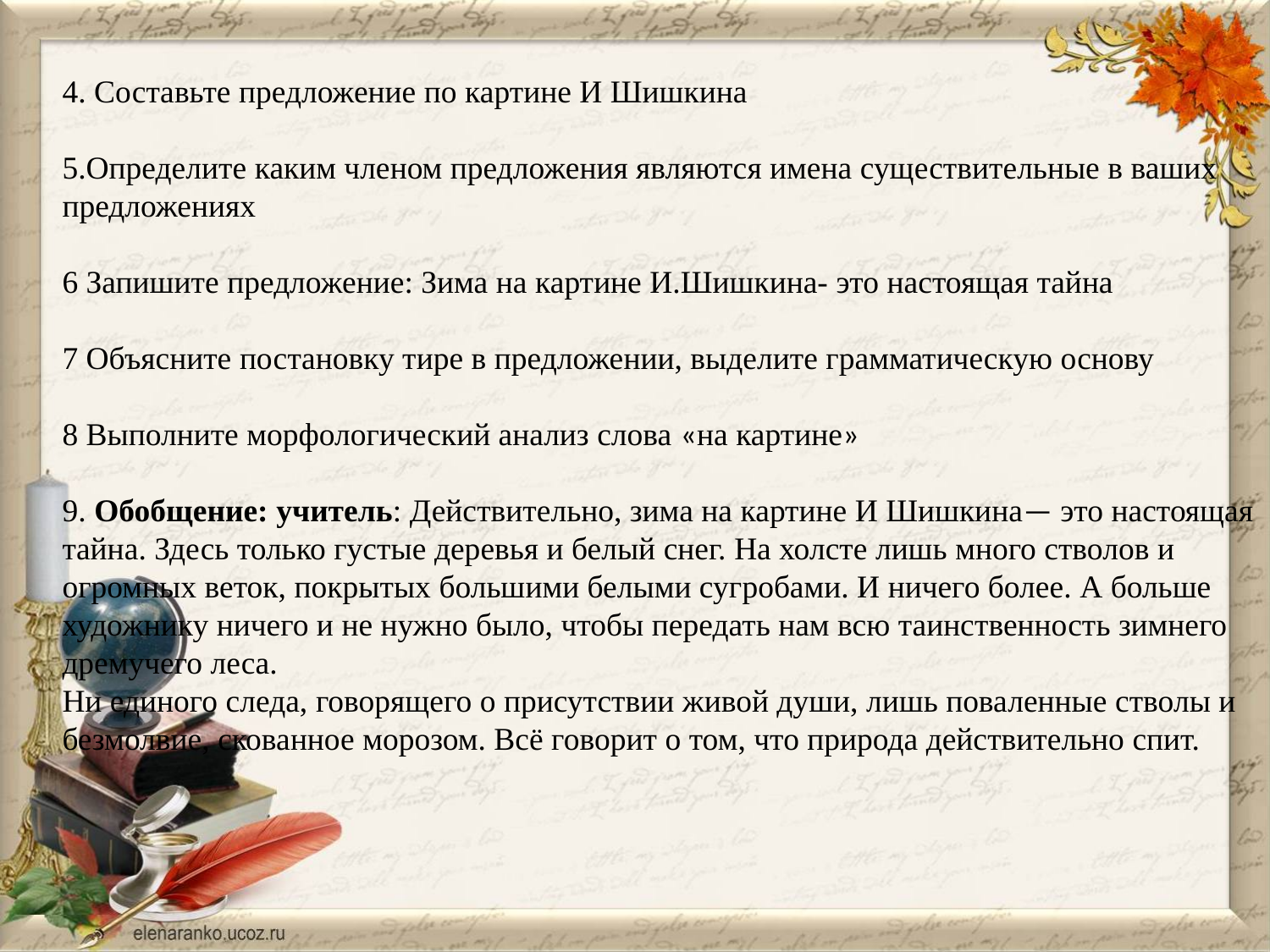

4. Составьте предложение по картине И Шишкина

5.Определите каким членом предложения являются имена существительные в ваших предложениях

6 Запишите предложение: Зима на картине И.Шишкина- это настоящая тайна

7 Объясните постановку тире в предложении, выделите грамматическую основу

8 Выполните морфологический анализ слова «на картине»

9. Обобщение: учитель: Действительно, зима на картине И Шишкина— это настоящая тайна. Здесь только густые деревья и белый снег. На холсте лишь много стволов и огромных веток, покрытых большими белыми сугробами. И ничего более. А больше художнику ничего и не нужно было, чтобы передать нам всю таинственность зимнего дремучего леса.
Ни единого следа, говорящего о присутствии живой души, лишь поваленные стволы и безмолвие, скованное морозом. Всё говорит о том, что природа действительно спит.